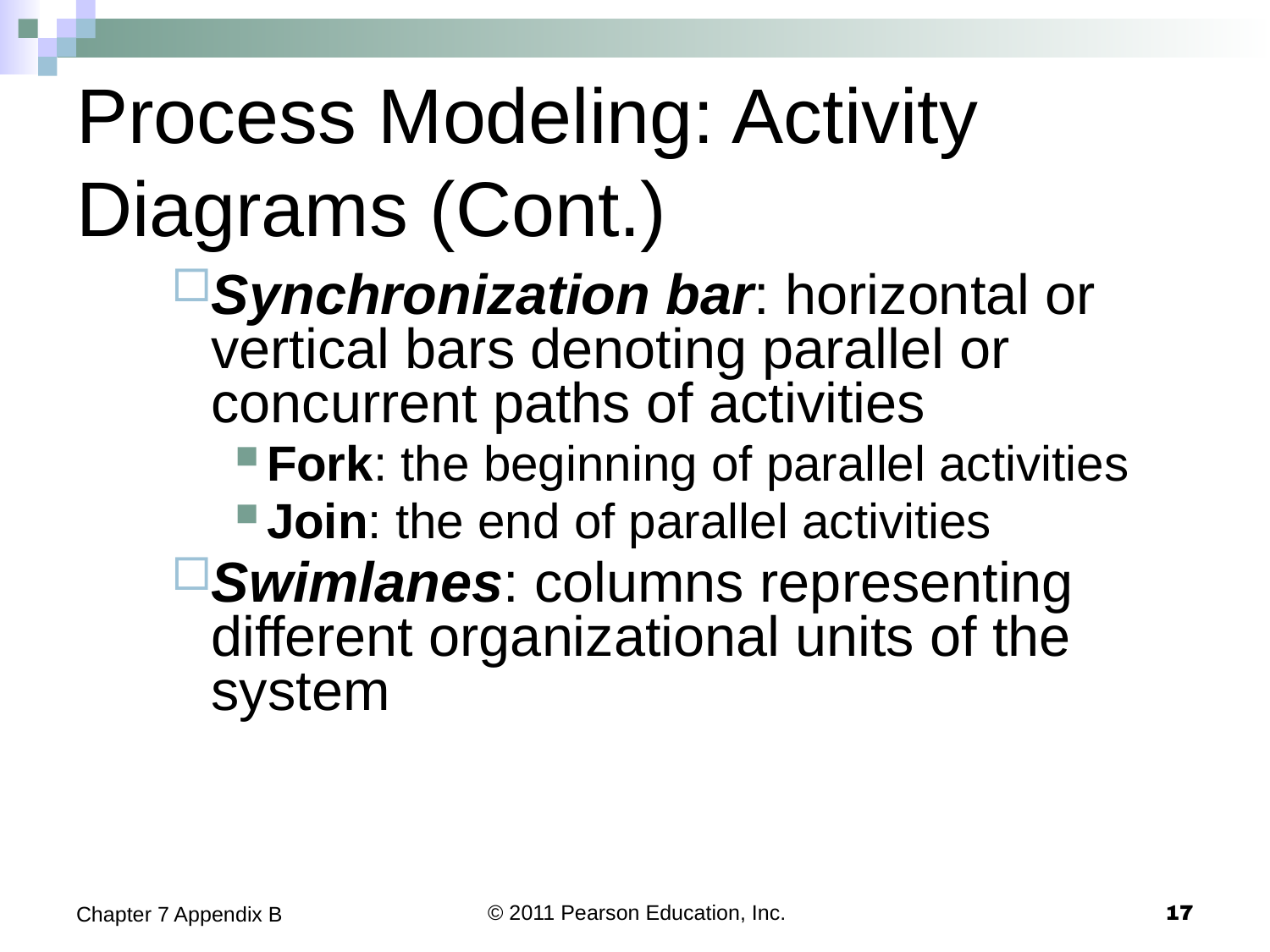

# Process Modeling: Activity Diagrams (Cont.)
Synchronization bar: horizontal or vertical bars denoting parallel or concurrent paths of activities
Fork: the beginning of parallel activities
Join: the end of parallel activities
Swimlanes: columns representing different organizational units of the system
Chapter 7 Appendix B
© 2011 Pearson Education, Inc.
17